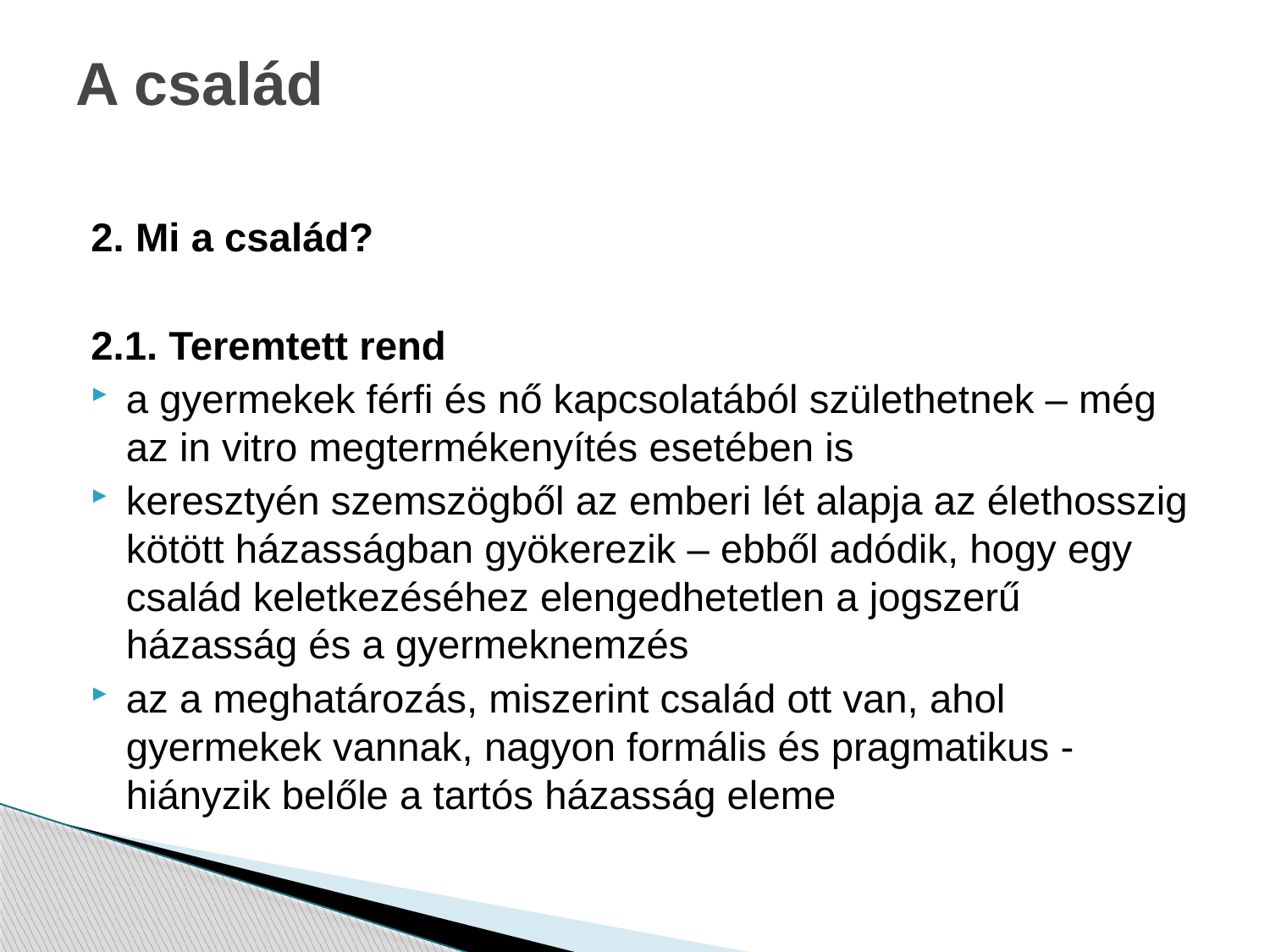

# A család
2. Mi a család?

2.1. Teremtett rend
a gyermekek férfi és nő kapcsolatából születhetnek – még az in vitro megtermékenyítés esetében is
keresztyén szemszögből az emberi lét alapja az élethosszig kötött házasságban gyökerezik – ebből adódik, hogy egy család keletkezéséhez elengedhetetlen a jogszerű házasság és a gyermeknemzés
az a meghatározás, miszerint család ott van, ahol gyermekek vannak, nagyon formális és pragmatikus - hiányzik belőle a tartós házasság eleme